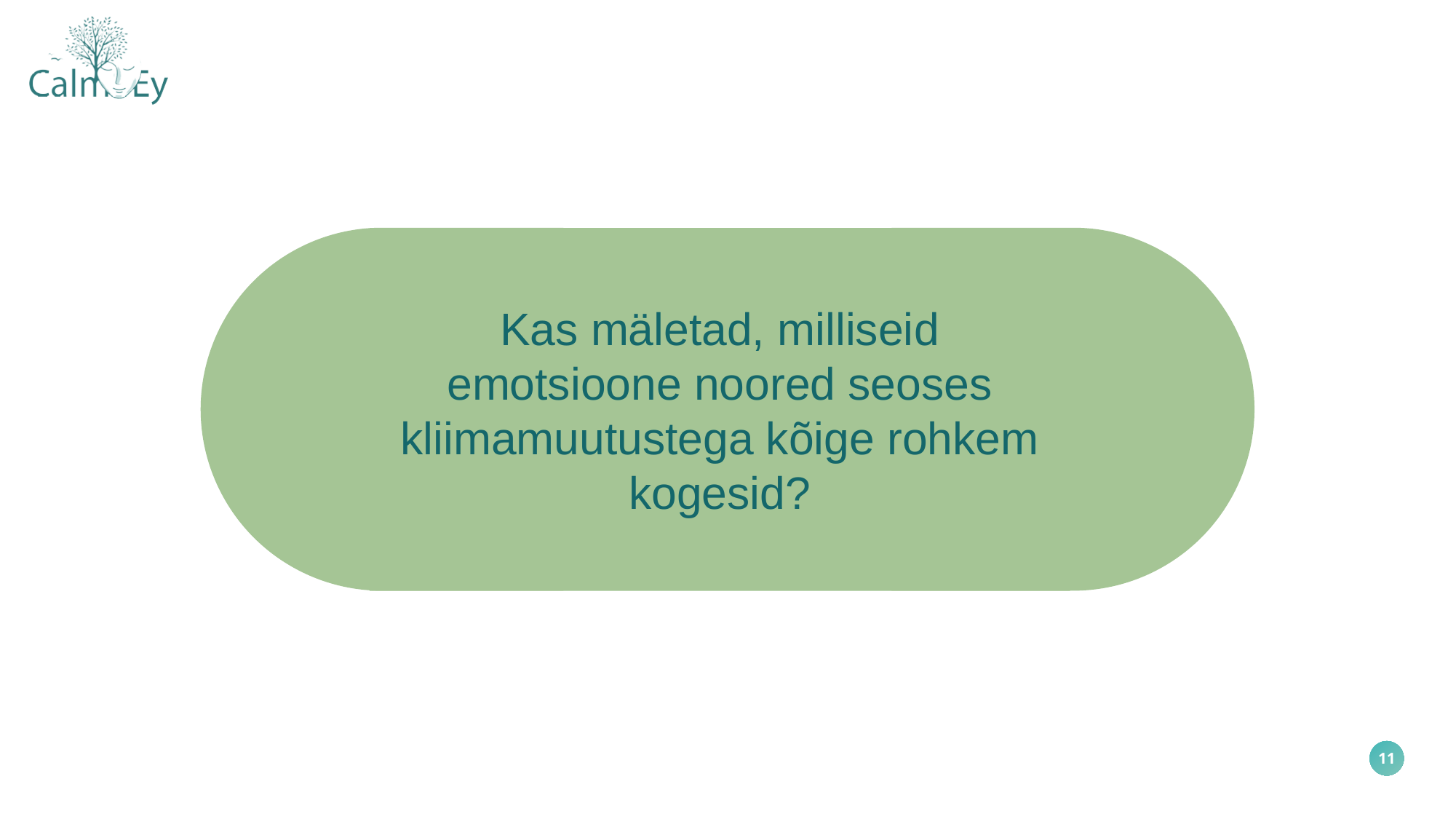

Kas mäletad, milliseid emotsioone noored seoses kliimamuutustega kõige rohkem kogesid?